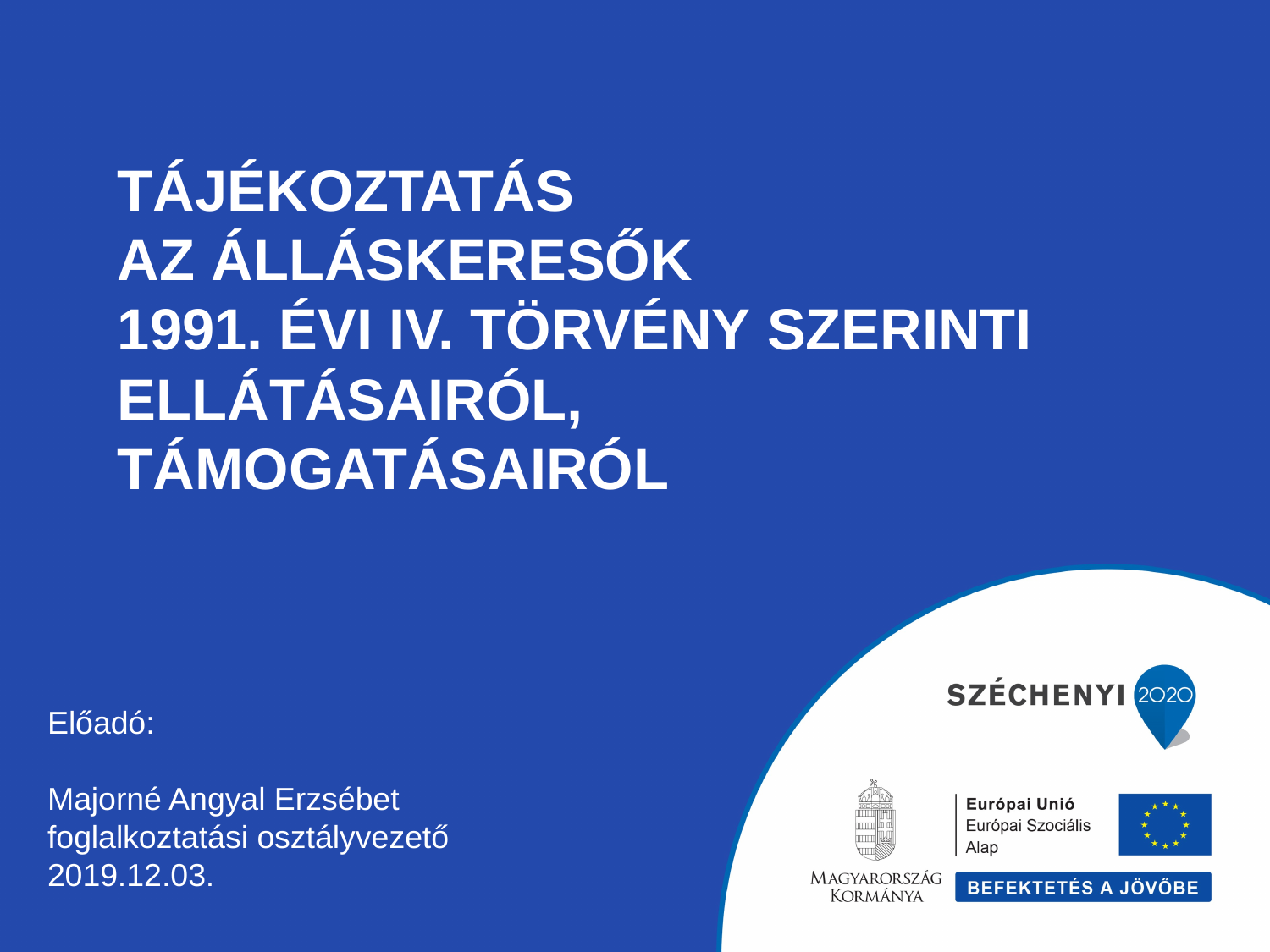

# Tájékoztatás az álláskeresők 1991. évi IV. törvény szerinti ellátásairól, támogatásairól
Előadó:

Majorné Angyal Erzsébet foglalkoztatási osztályvezető
2019.12.03.